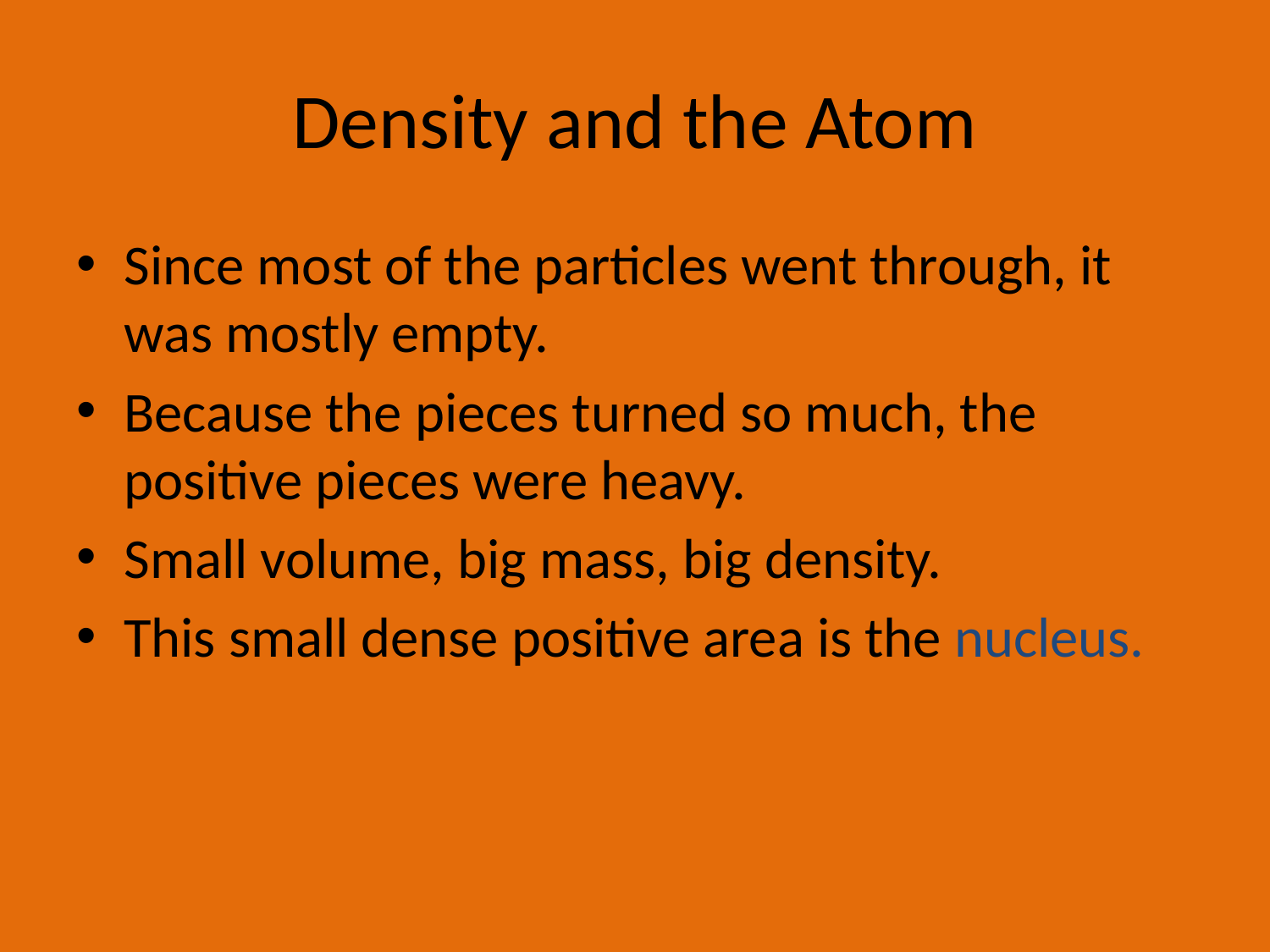

# Density and the Atom
Since most of the particles went through, it was mostly empty.
Because the pieces turned so much, the positive pieces were heavy.
Small volume, big mass, big density.
This small dense positive area is the nucleus.